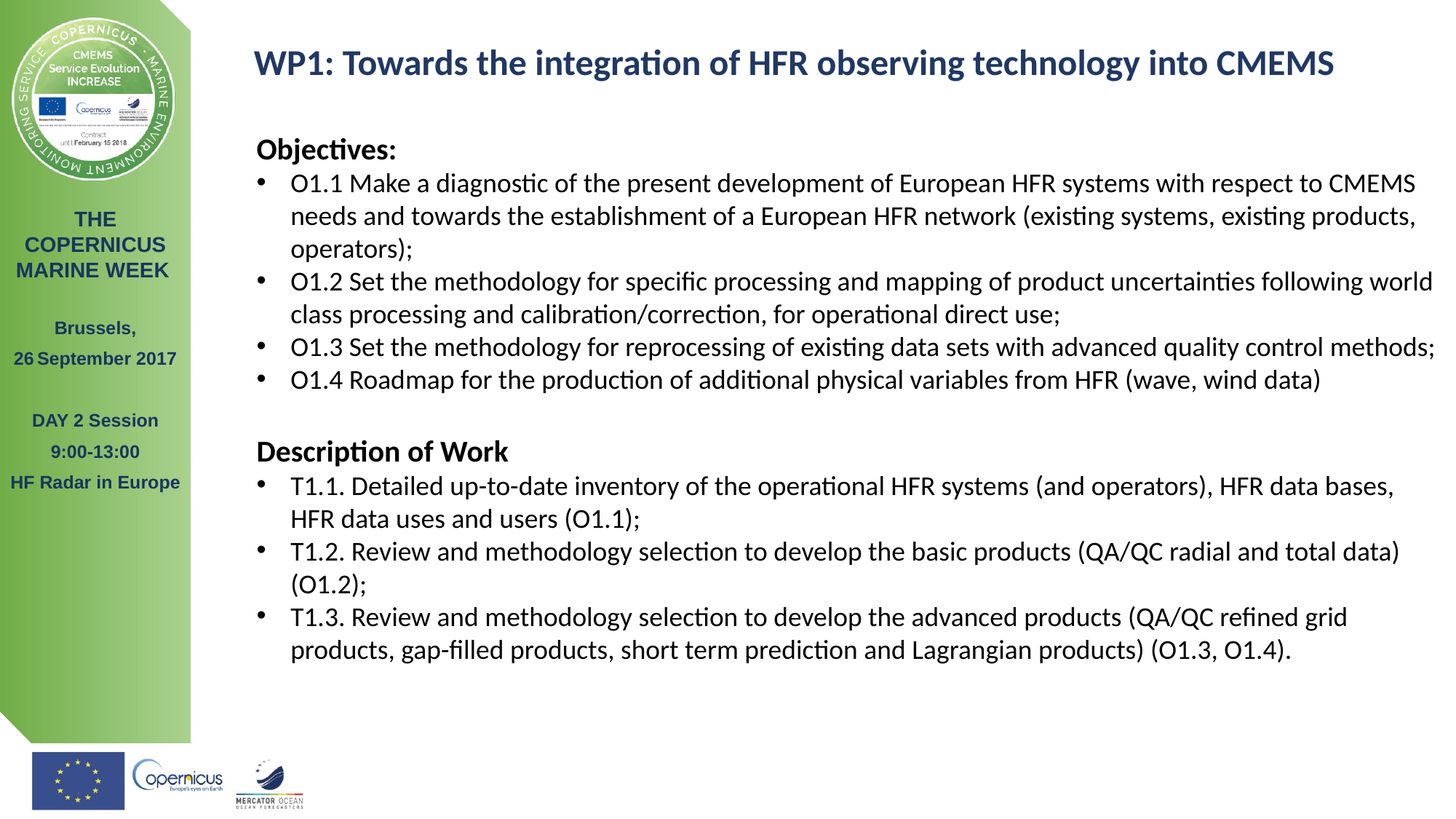

WP1: Towards the integration of HFR observing technology into CMEMS

Objectives:
O1.1 Make a diagnostic of the present development of European HFR systems with respect to CMEMS needs and towards the establishment of a European HFR network (existing systems, existing products, operators);
O1.2 Set the methodology for specific processing and mapping of product uncertainties following world class processing and calibration/correction, for operational direct use;
O1.3 Set the methodology for reprocessing of existing data sets with advanced quality control methods;
O1.4 Roadmap for the production of additional physical variables from HFR (wave, wind data)

Description of Work
T1.1. Detailed up-to-date inventory of the operational HFR systems (and operators), HFR data bases, HFR data uses and users (O1.1);
T1.2. Review and methodology selection to develop the basic products (QA/QC radial and total data) (O1.2);
T1.3. Review and methodology selection to develop the advanced products (QA/QC refined grid products, gap-filled products, short term prediction and Lagrangian products) (O1.3, O1.4).